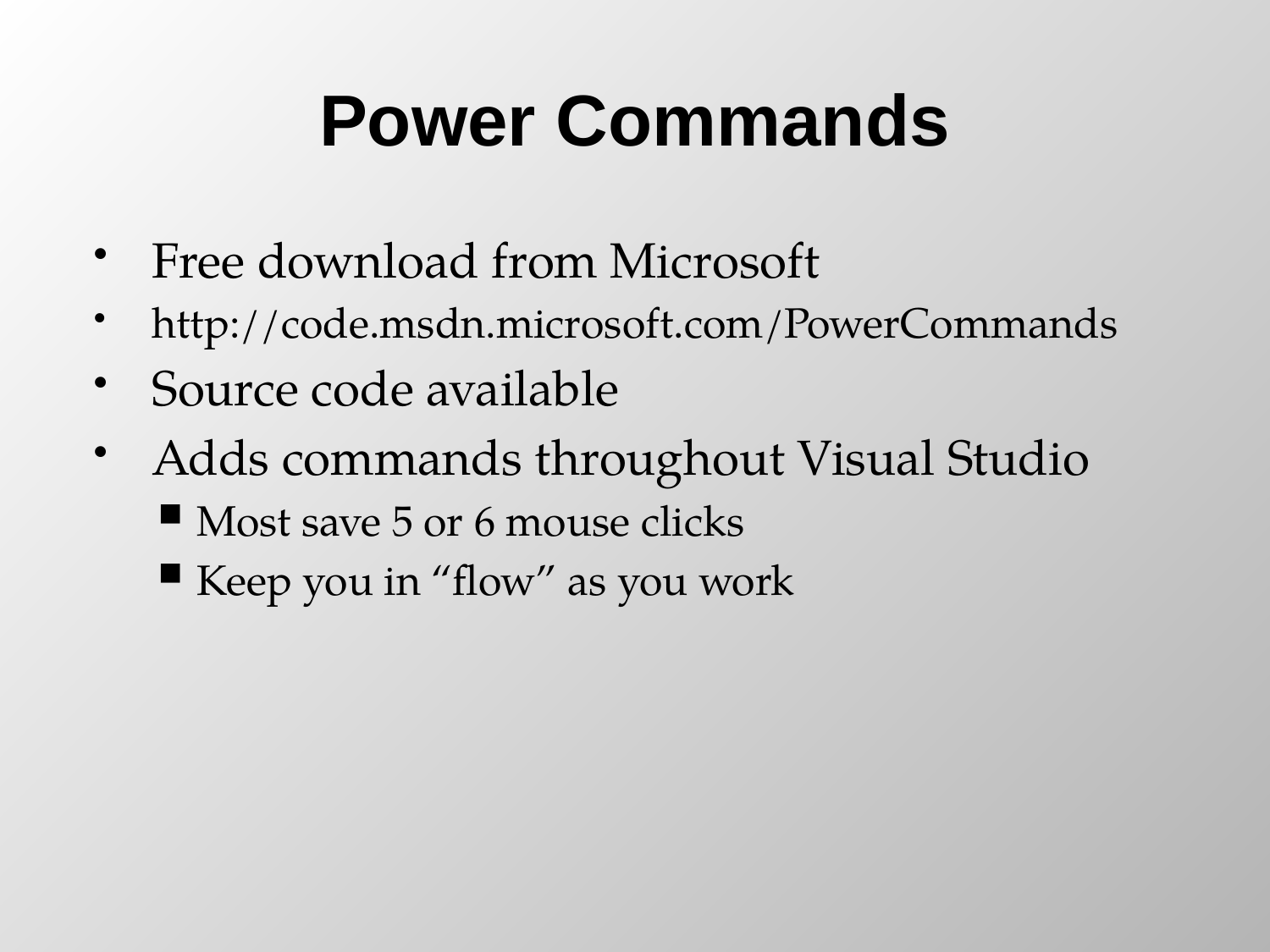

# Power Commands
Free download from Microsoft
http://code.msdn.microsoft.com/PowerCommands
Source code available
Adds commands throughout Visual Studio
Most save 5 or 6 mouse clicks
Keep you in “flow” as you work